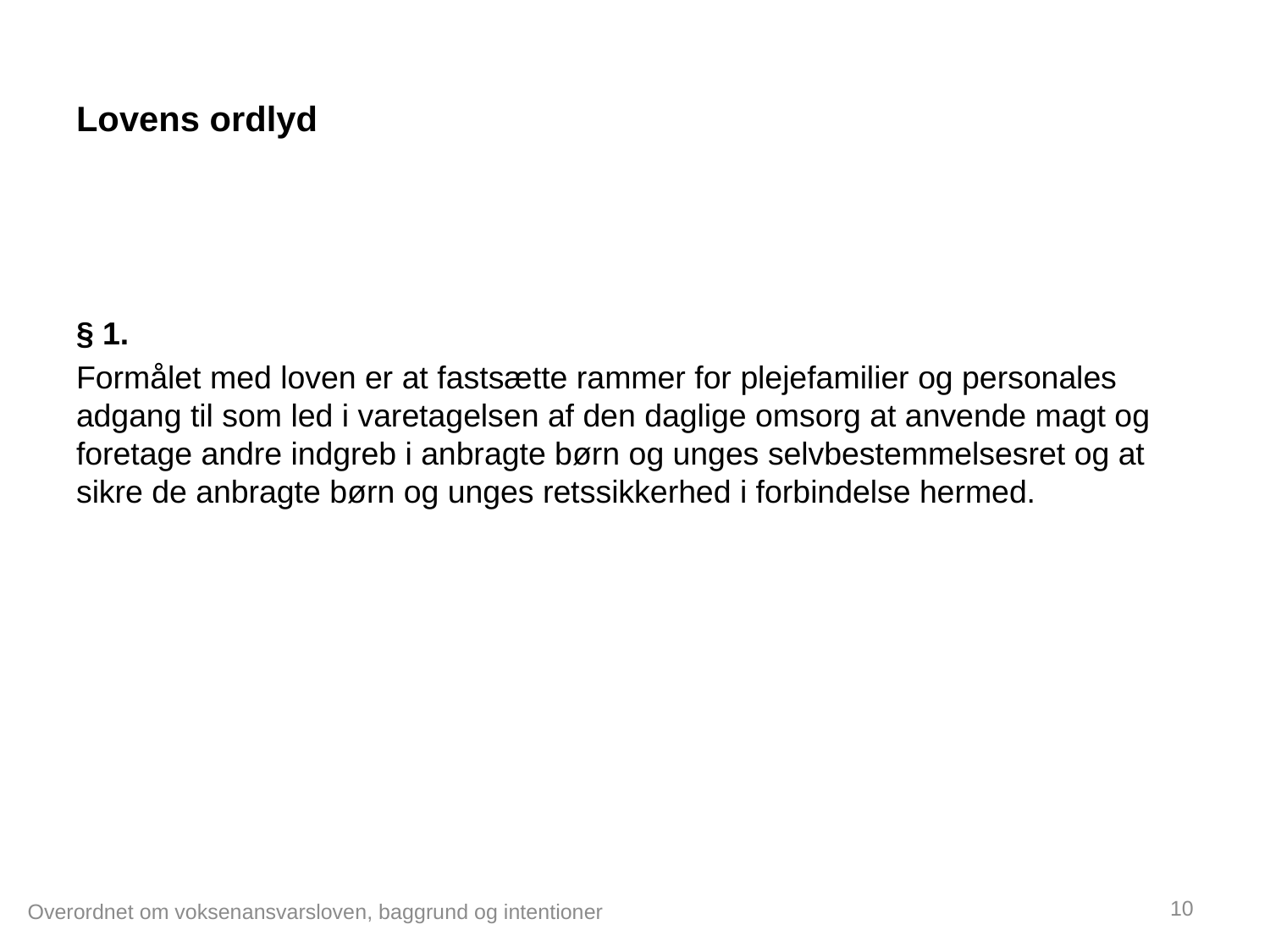

# Lovens ordlyd

§ 1.
Formålet med loven er at fastsætte rammer for plejefamilier og personales adgang til som led i varetagelsen af den daglige omsorg at anvende magt og foretage andre indgreb i anbragte børn og unges selvbestemmelsesret og at sikre de anbragte børn og unges retssikkerhed i forbindelse hermed.
10
Overordnet om voksenansvarsloven, baggrund og intentioner